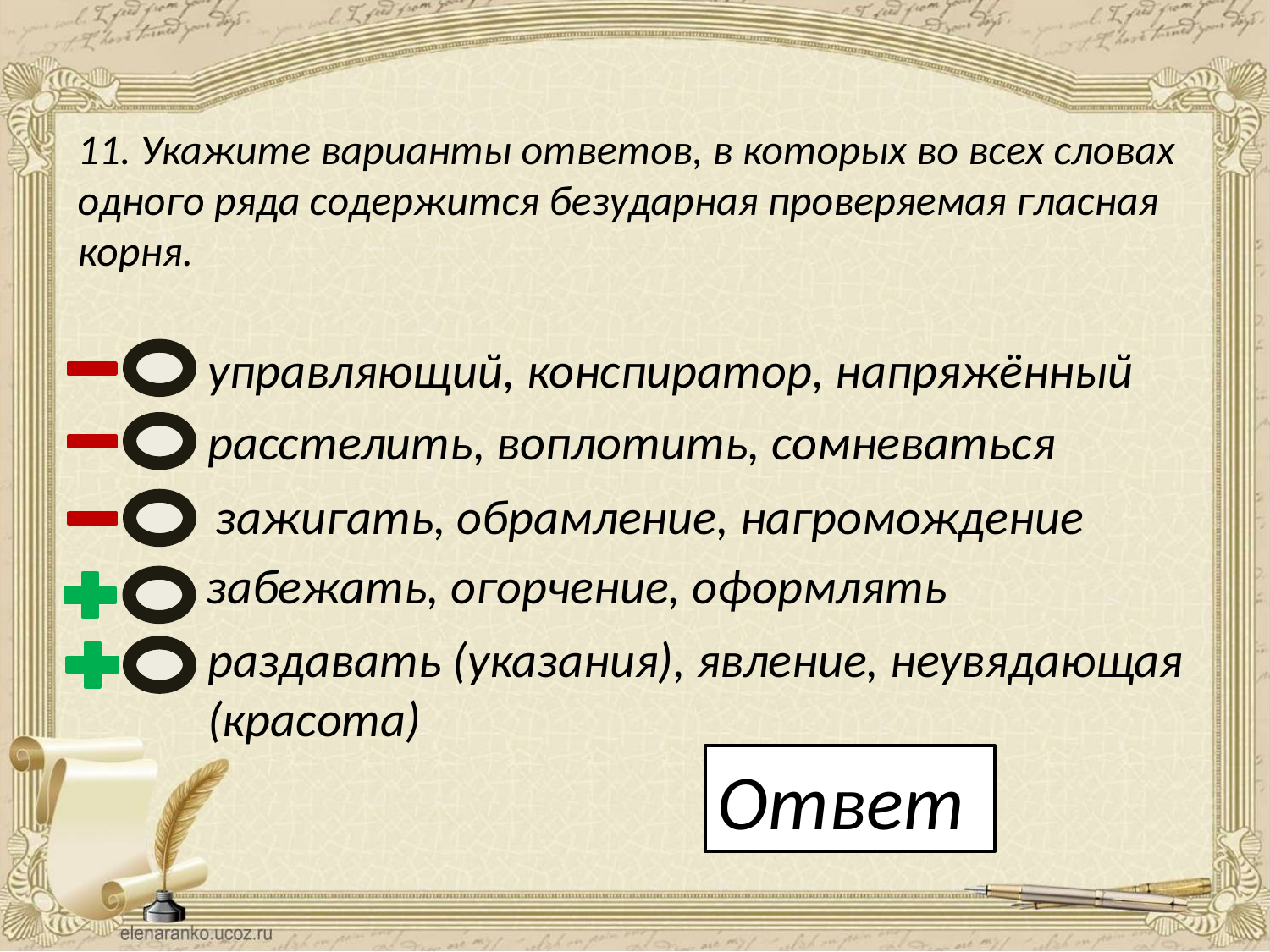

11. Укажите варианты ответов, в которых во всех словах одного ряда содержится безударная проверяемая гласная корня.
управляющий, конспиратор, напряжённый

расстелить, воплотить, сомневаться

 зажигать, обрамление, нагромождение

забежать, огорчение, оформлять

раздавать (указания), явление, неувядающая (красота)

Ответ